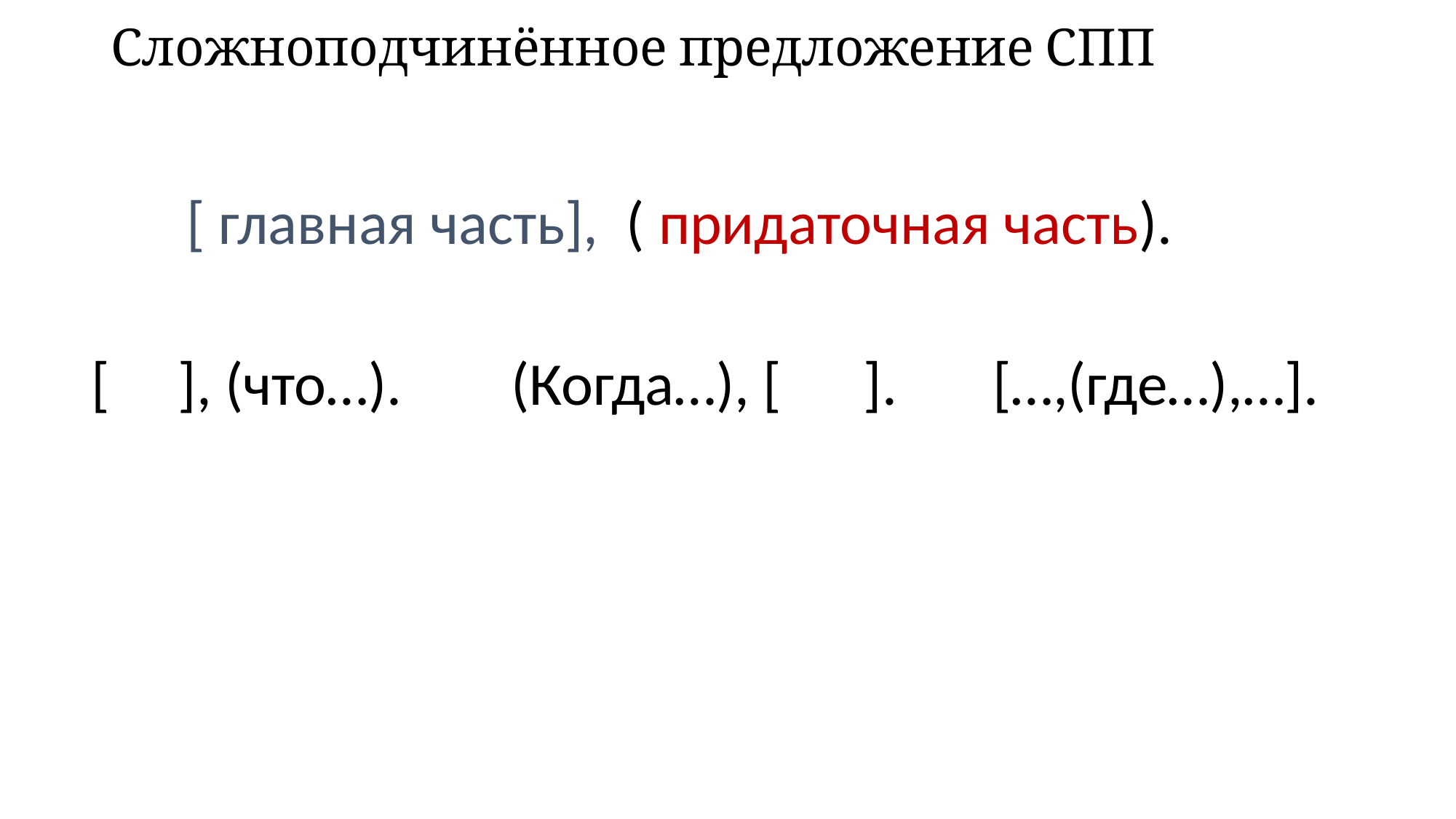

# Сложноподчинённое предложение СПП

       [ главная часть],  ( придаточная часть).

[     ], (что…).        (Когда…), [      ].       […,(где…),…].